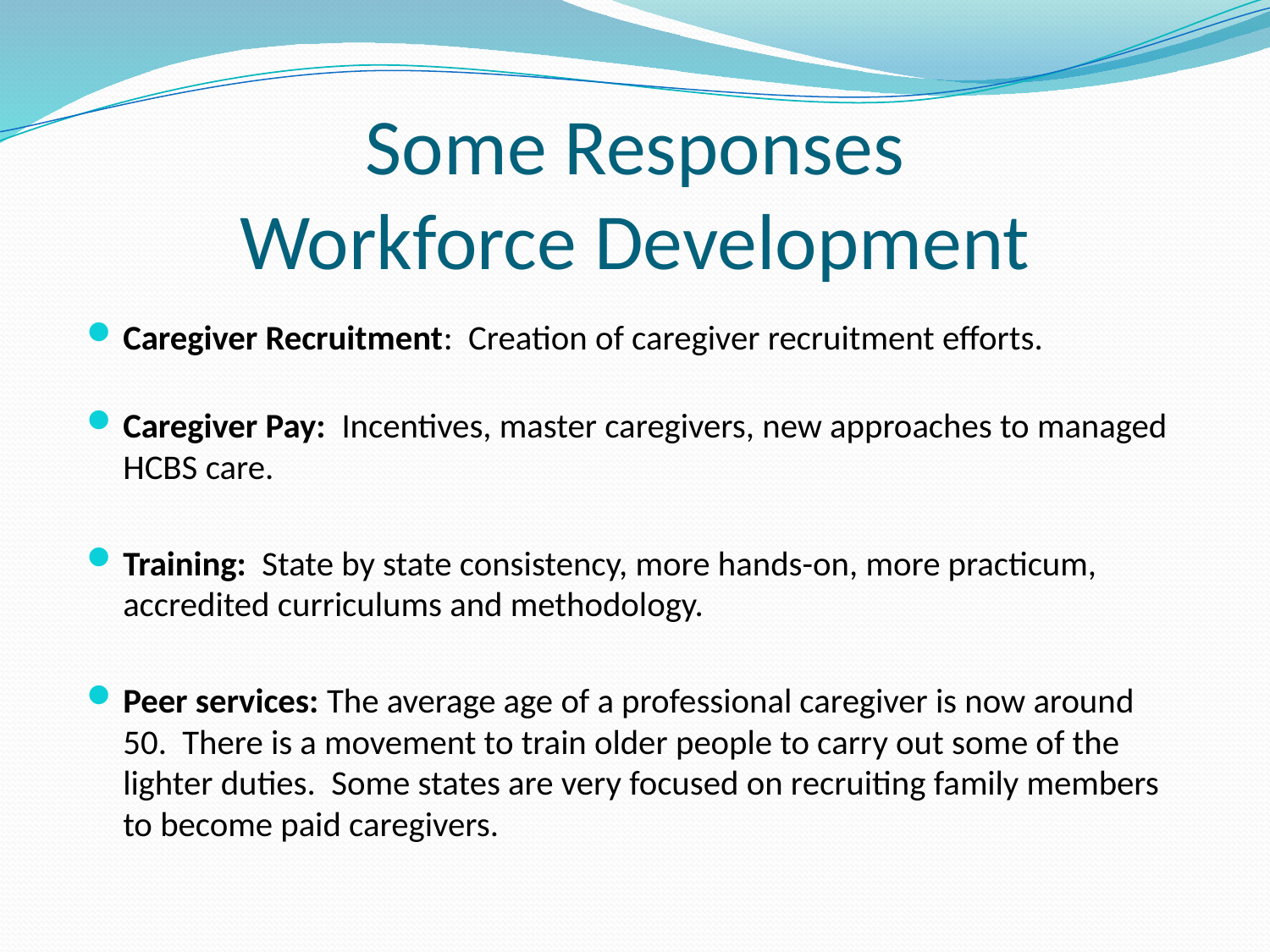

# Some Responses Workforce Development

Caregiver Recruitment:  Creation of caregiver recruitment efforts.

Caregiver Pay:  Incentives, master caregivers, new approaches to managed HCBS care.

Training:  State by state consistency, more hands-on, more practicum, accredited curriculums and methodology.

Peer services: The average age of a professional caregiver is now around 50.  There is a movement to train older people to carry out some of the lighter duties.  Some states are very focused on recruiting family members to become paid caregivers.